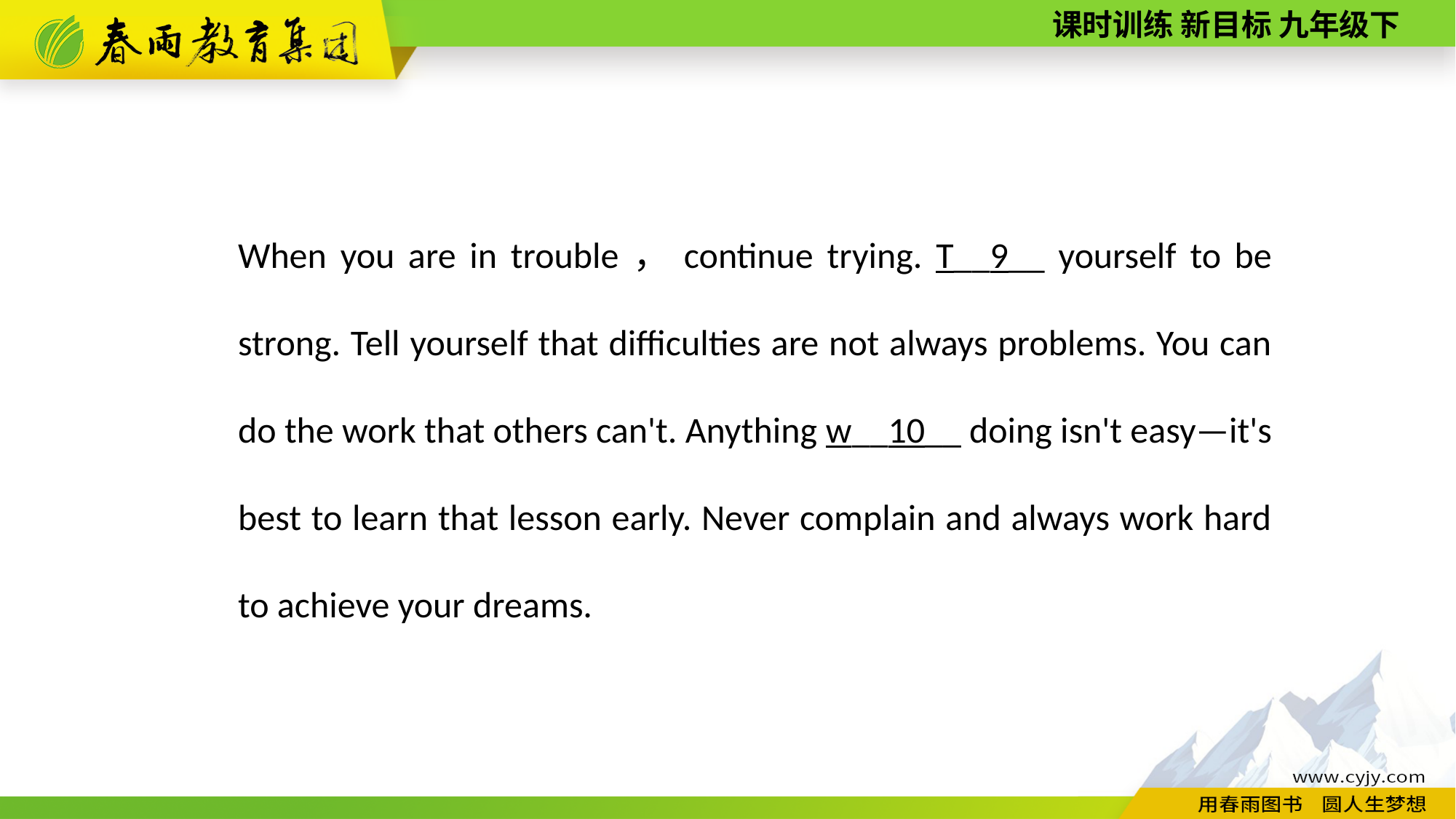

When you are in trouble，continue trying. T__9__ yourself to be strong. Tell yourself that difficulties are not always problems. You can do the work that others can't. Anything w__10__ doing isn't easy—it's best to learn that lesson early. Never complain and always work hard to achieve your dreams.